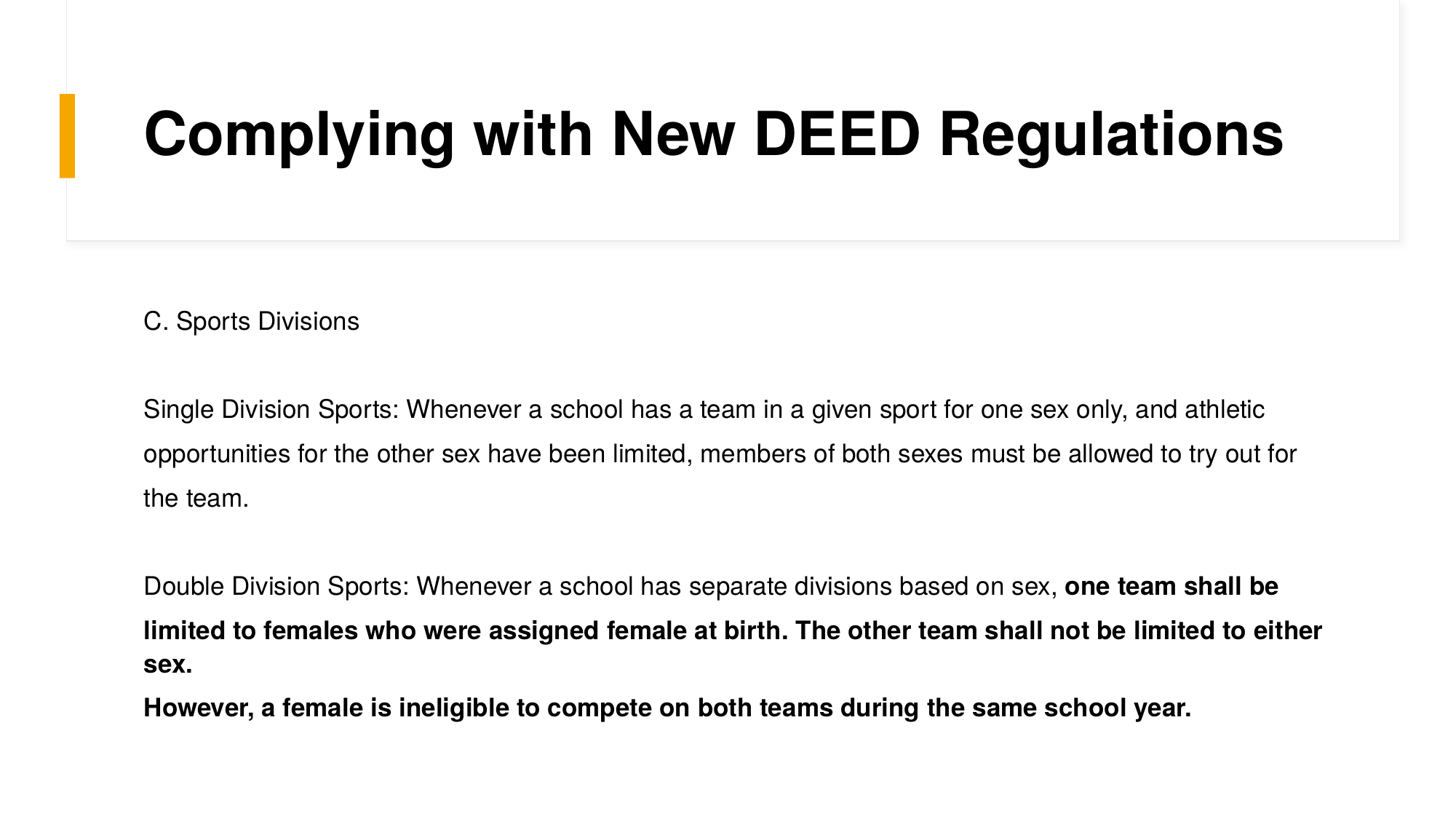

# Complying with New DEED Regulations
C. Sports Divisions

Single Division Sports: Whenever a school has a team in a given sport for one sex only, and athletic
opportunities for the other sex have been limited, members of both sexes must be allowed to try out for
the team.

Double Division Sports: Whenever a school has separate divisions based on sex, one team shall be
limited to females who were assigned female at birth. The other team shall not be limited to either sex.
However, a female is ineligible to compete on both teams during the same school year.